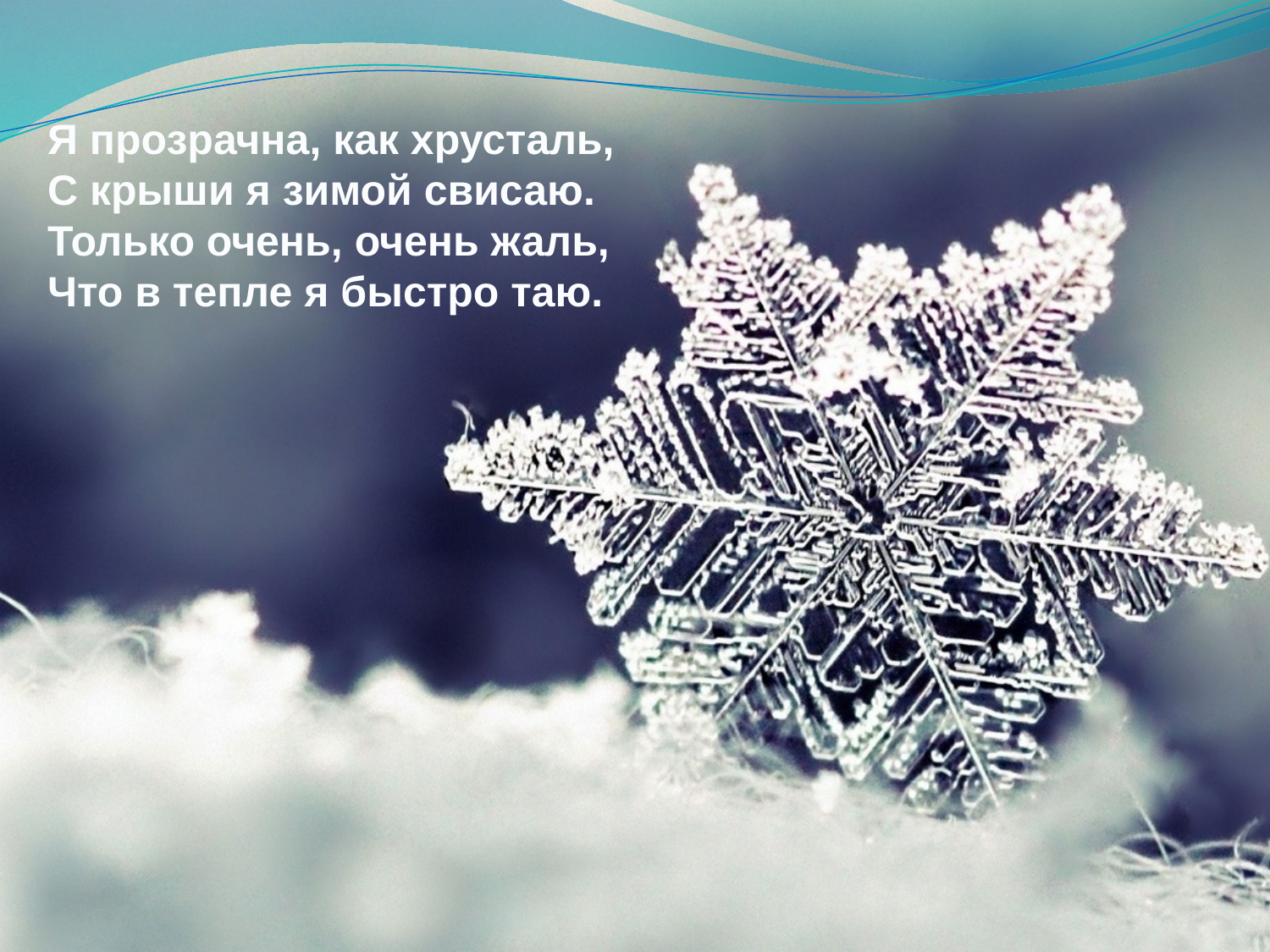

Я прозрачна, как хрусталь,
С крыши я зимой свисаю.
Только очень, очень жаль,
Что в тепле я быстро таю.